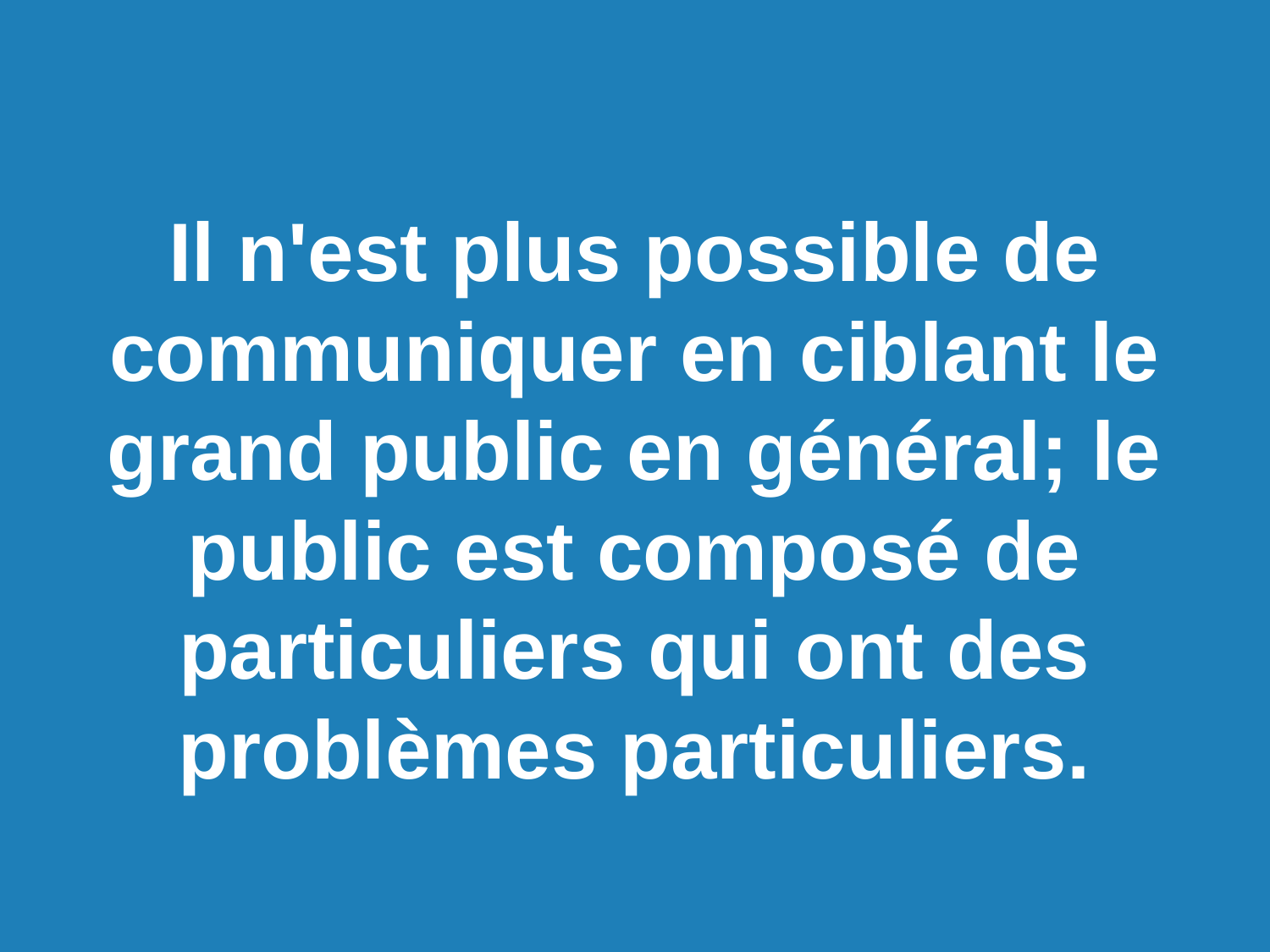

Il n'est plus possible de communiquer en ciblant le grand public en général; le public est composé de particuliers qui ont des problèmes particuliers.